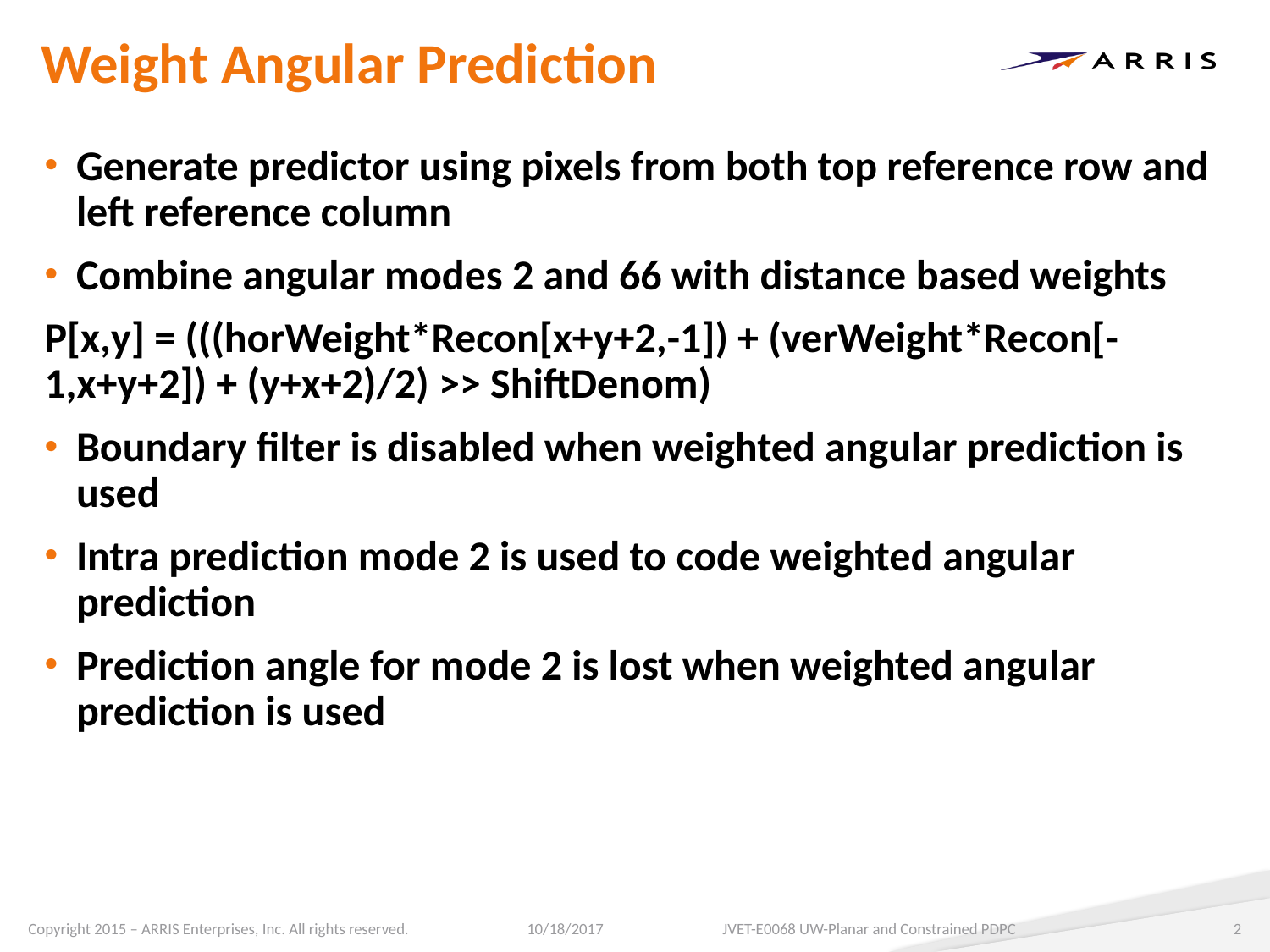

# Weight Angular Prediction
Generate predictor using pixels from both top reference row and left reference column
Combine angular modes 2 and 66 with distance based weights
P[x,y] = (((horWeight*Recon[x+y+2,-1]) + (verWeight*Recon[-1,x+y+2]) + (y+x+2)/2) >> ShiftDenom)
Boundary filter is disabled when weighted angular prediction is used
Intra prediction mode 2 is used to code weighted angular prediction
Prediction angle for mode 2 is lost when weighted angular prediction is used
10/18/2017
JVET-E0068 UW-Planar and Constrained PDPC
2